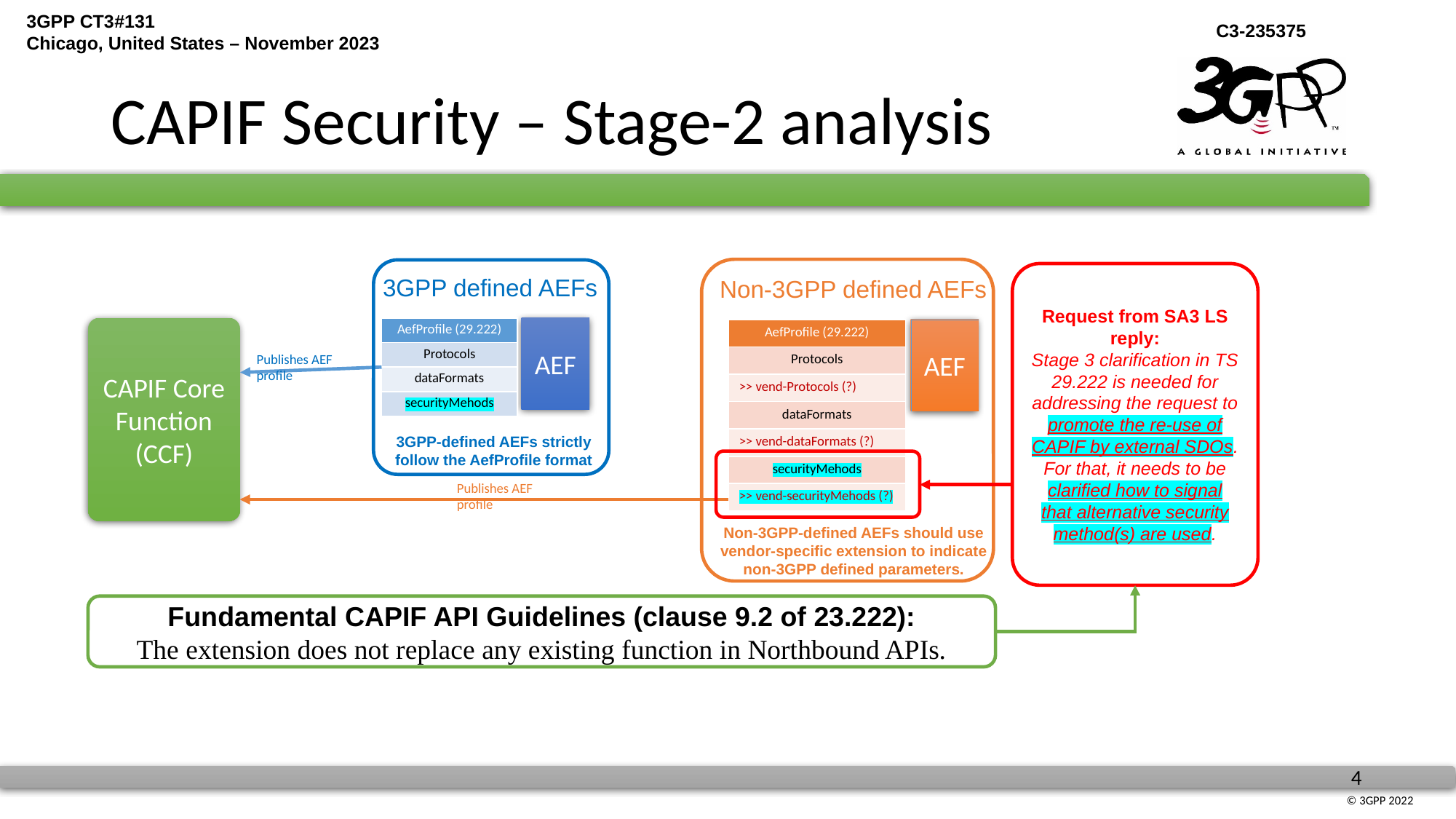

# CAPIF Security – Stage-2 analysis

Request from SA3 LS reply:
Stage 3 clarification in TS 29.222 is needed for addressing the request to promote the re-use of CAPIF by external SDOs. For that, it needs to be clarified how to signal that alternative security method(s) are used.
3GPP defined AEFs
Non-3GPP defined AEFs
CAPIF Core Function
(CCF)
| AefProfile (29.222) |
| --- |
| Protocols |
| dataFormats |
| securityMehods |
AEF
| AefProfile (29.222) |
| --- |
| Protocols |
| >> vend-Protocols (?) |
| dataFormats |
| >> vend-dataFormats (?) |
| securityMehods |
| >> vend-securityMehods (?) |
AEF
Publishes AEF profile
3GPP-defined AEFs strictly
follow the AefProfile format

Publishes AEF profile
Non-3GPP-defined AEFs should use
vendor-specific extension to indicate
non-3GPP defined parameters.
Fundamental CAPIF API Guidelines (clause 9.2 of 23.222):
The extension does not replace any existing function in Northbound APIs.